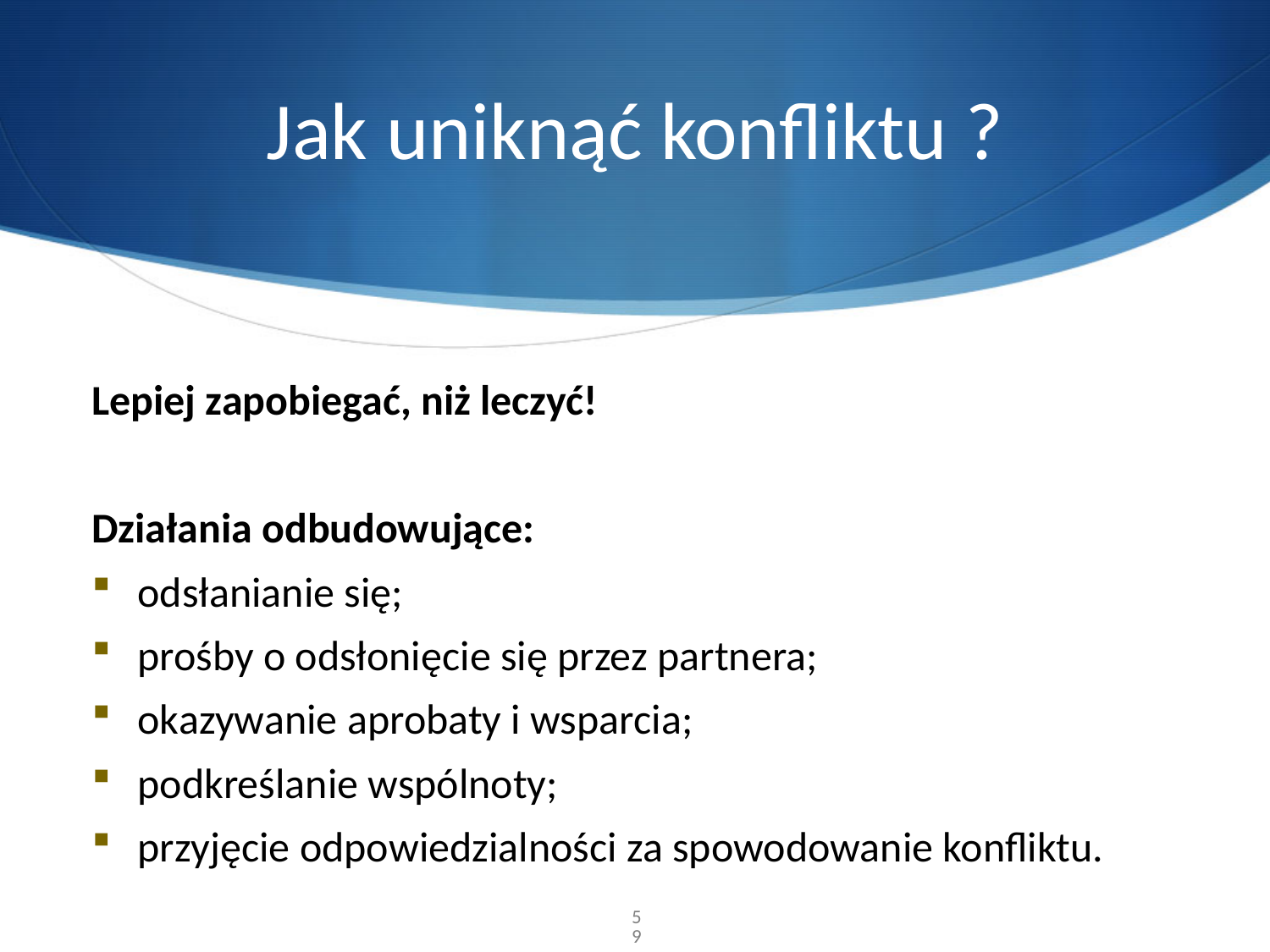

# Jak uniknąć konfliktu ?
Lepiej zapobiegać, niż leczyć!

Działania odbudowujące:
odsłanianie się;
prośby o odsłonięcie się przez partnera;
okazywanie aprobaty i wsparcia;
podkreślanie wspólnoty;
przyjęcie odpowiedzialności za spowodowanie konfliktu.
59